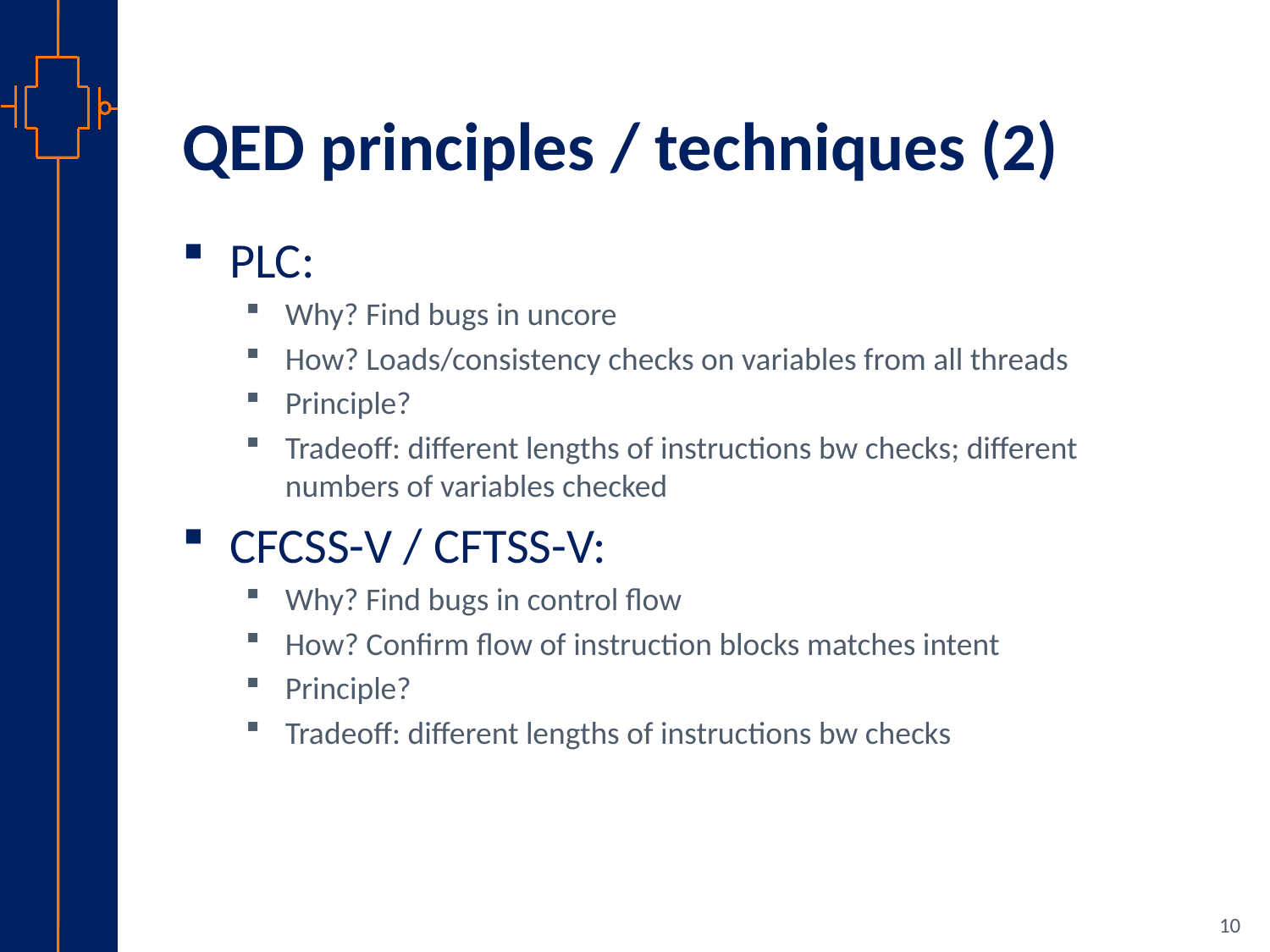

# QED principles / techniques (2)
PLC:
Why? Find bugs in uncore
How? Loads/consistency checks on variables from all threads
Principle?
Tradeoff: different lengths of instructions bw checks; different numbers of variables checked
CFCSS-V / CFTSS-V:
Why? Find bugs in control flow
How? Confirm flow of instruction blocks matches intent
Principle?
Tradeoff: different lengths of instructions bw checks

10